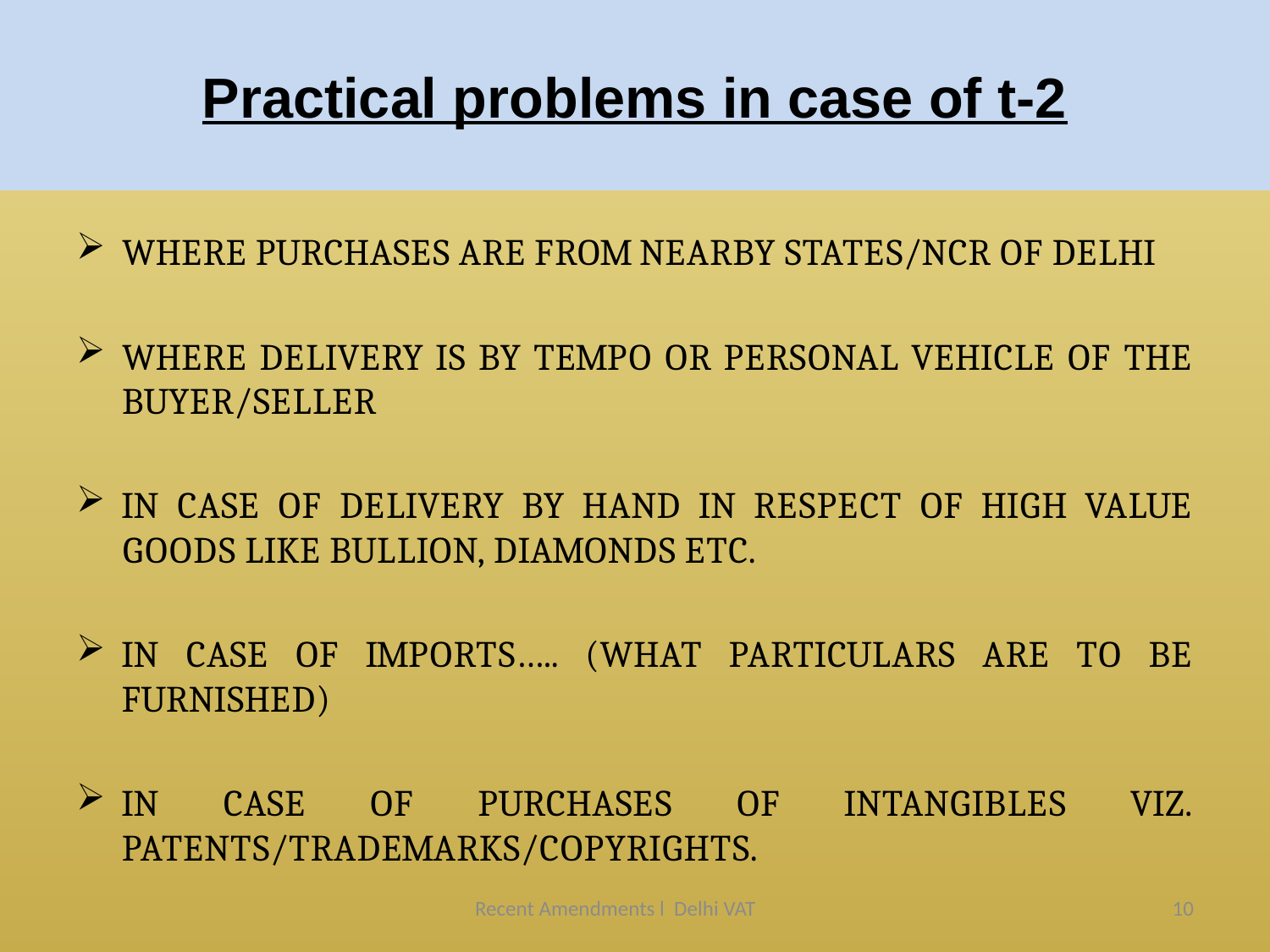

# Practical problems in case of t-2
WHERE PURCHASES ARE FROM NEARBY STATES/NCR OF DELHI

WHERE DELIVERY IS BY TEMPO OR PERSONAL VEHICLE OF THE BUYER/SELLER

IN CASE OF DELIVERY BY HAND IN RESPECT OF HIGH VALUE GOODS LIKE BULLION, DIAMONDS ETC.

IN CASE OF IMPORTS….. (WHAT PARTICULARS ARE TO BE FURNISHED)

IN CASE OF PURCHASES OF INTANGIBLES VIZ. PATENTS/TRADEMARKS/COPYRIGHTS.

Recent Amendments l  Delhi VAT
10